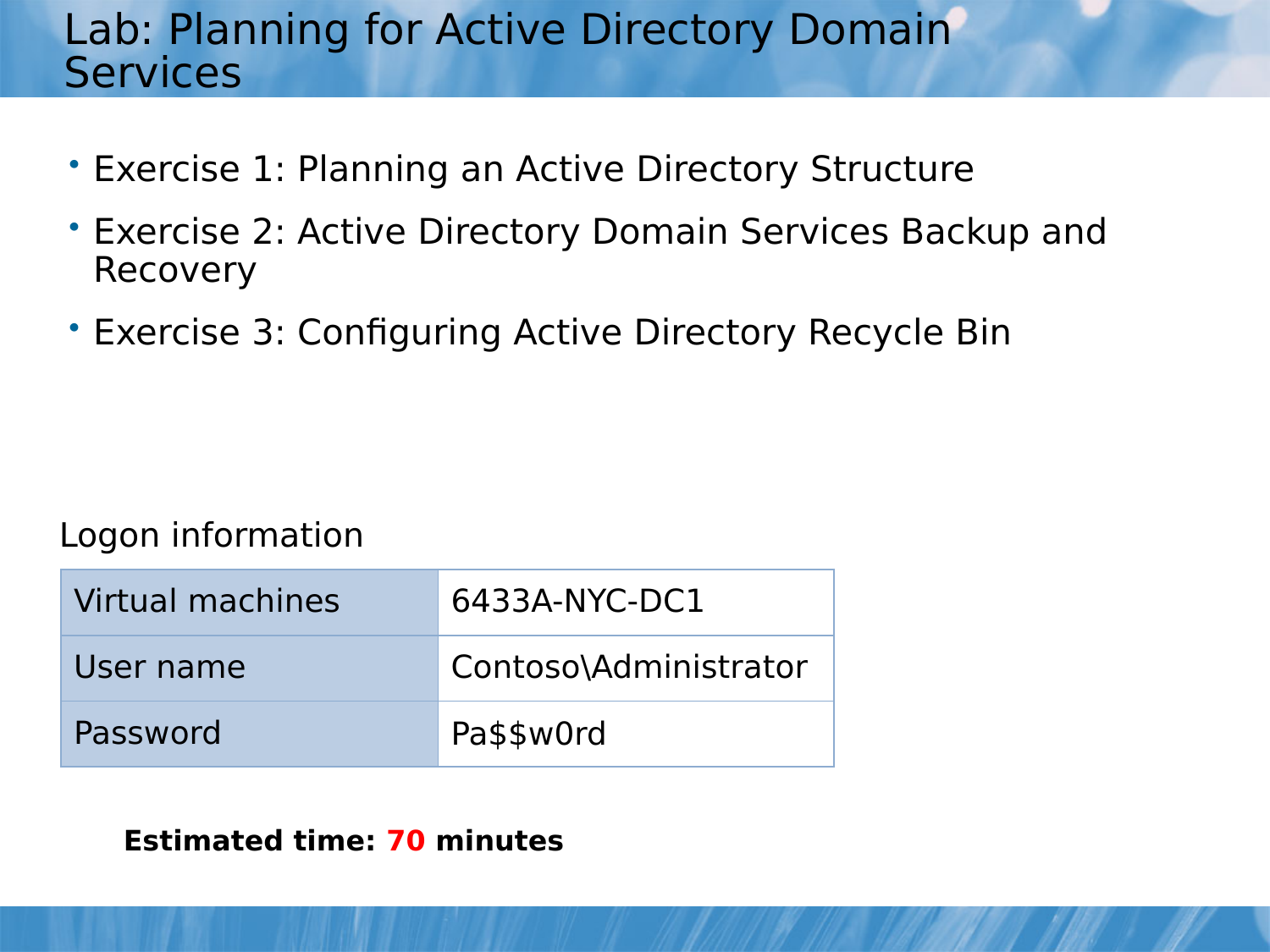

# Lab: Planning for Active Directory Domain Services
Exercise 1: Planning an Active Directory Structure
Exercise 2: Active Directory Domain Services Backup and Recovery
Exercise 3: Configuring Active Directory Recycle Bin

Logon information
| Virtual machines | 6433A-NYC-DC1 |
| --- | --- |
| User name | Contoso\Administrator |
| Password | Pa$$w0rd |
Estimated time: 70 minutes